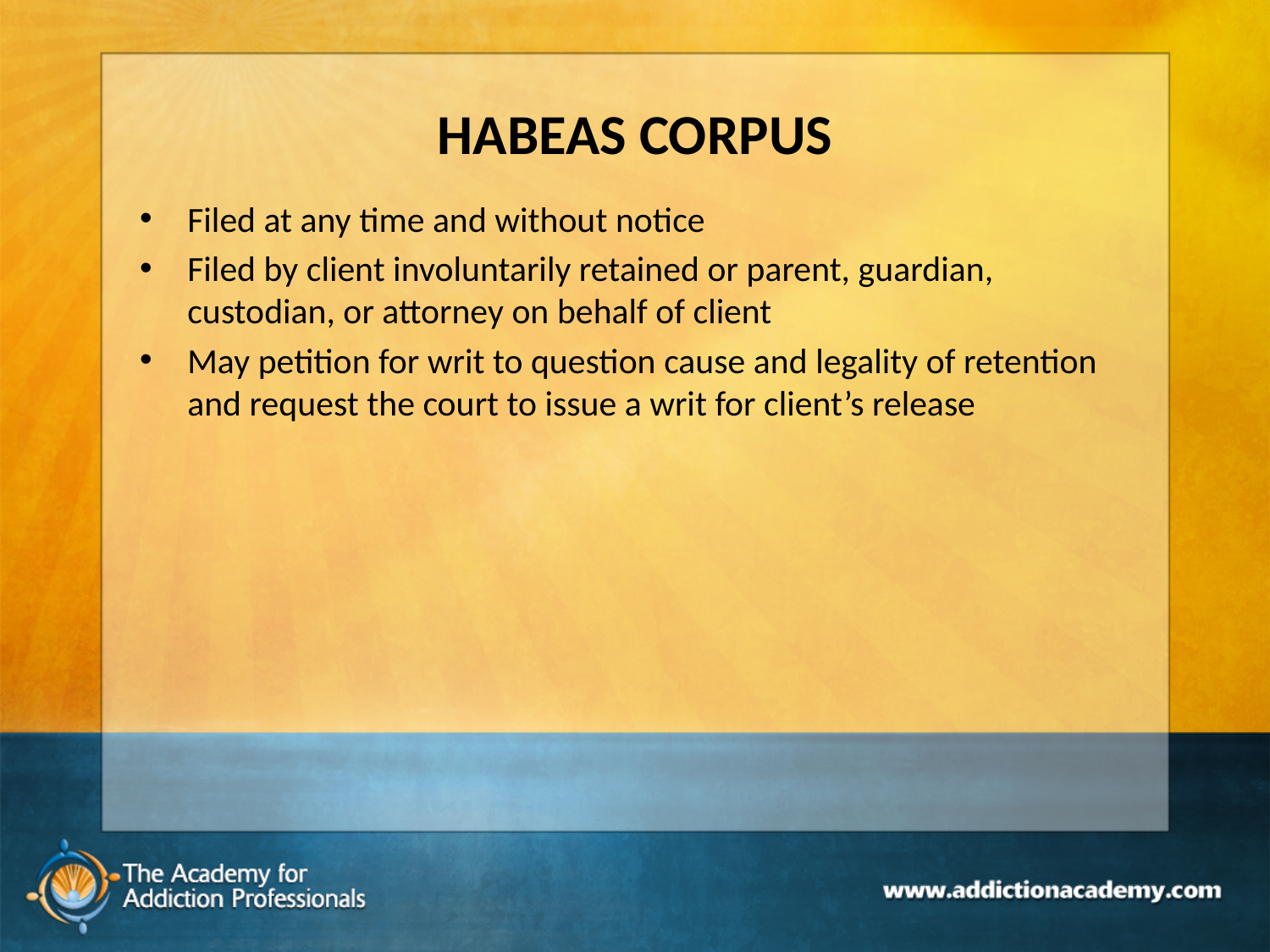

# HABEAS CORPUS
Filed at any time and without notice
Filed by client involuntarily retained or parent, guardian, custodian, or attorney on behalf of client
May petition for writ to question cause and legality of retention and request the court to issue a writ for client’s release
159